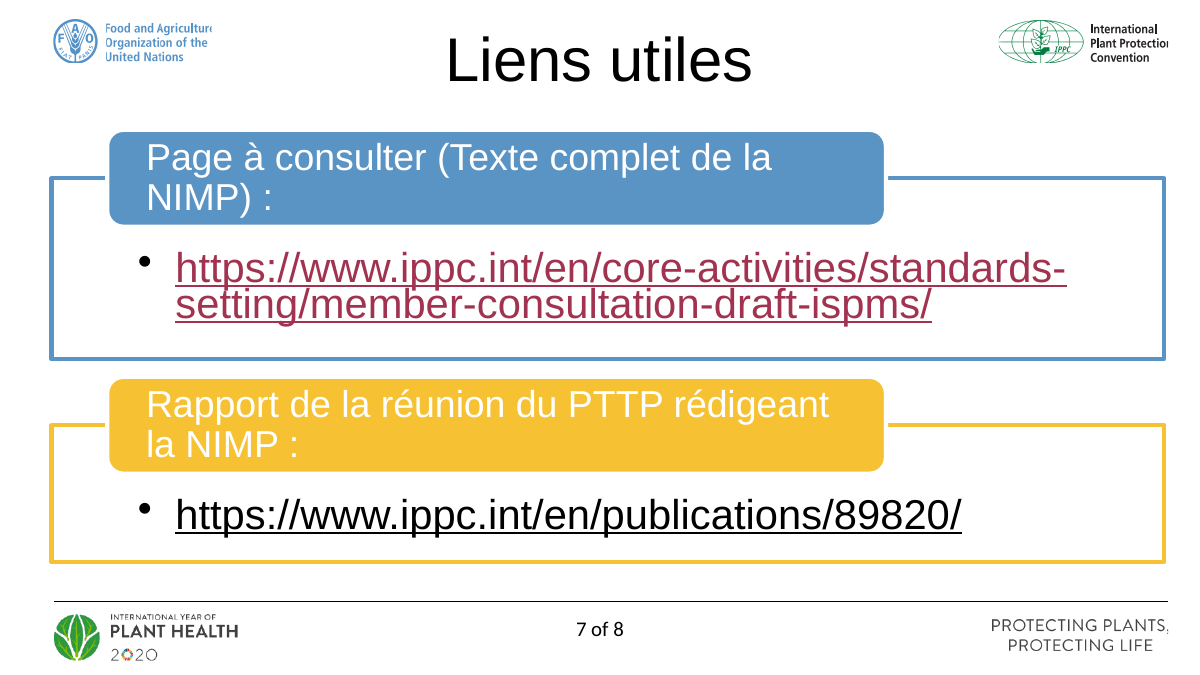

Liens utiles
https://www.ippc.int/en/core-activities/standards-setting/member-consultation-draft-ispms/
Page à consulter (Texte complet de la NIMP) :
https://www.ippc.int/en/publications/89820/
Rapport de la réunion du PTTP rédigeant la NIMP :
7 of 8